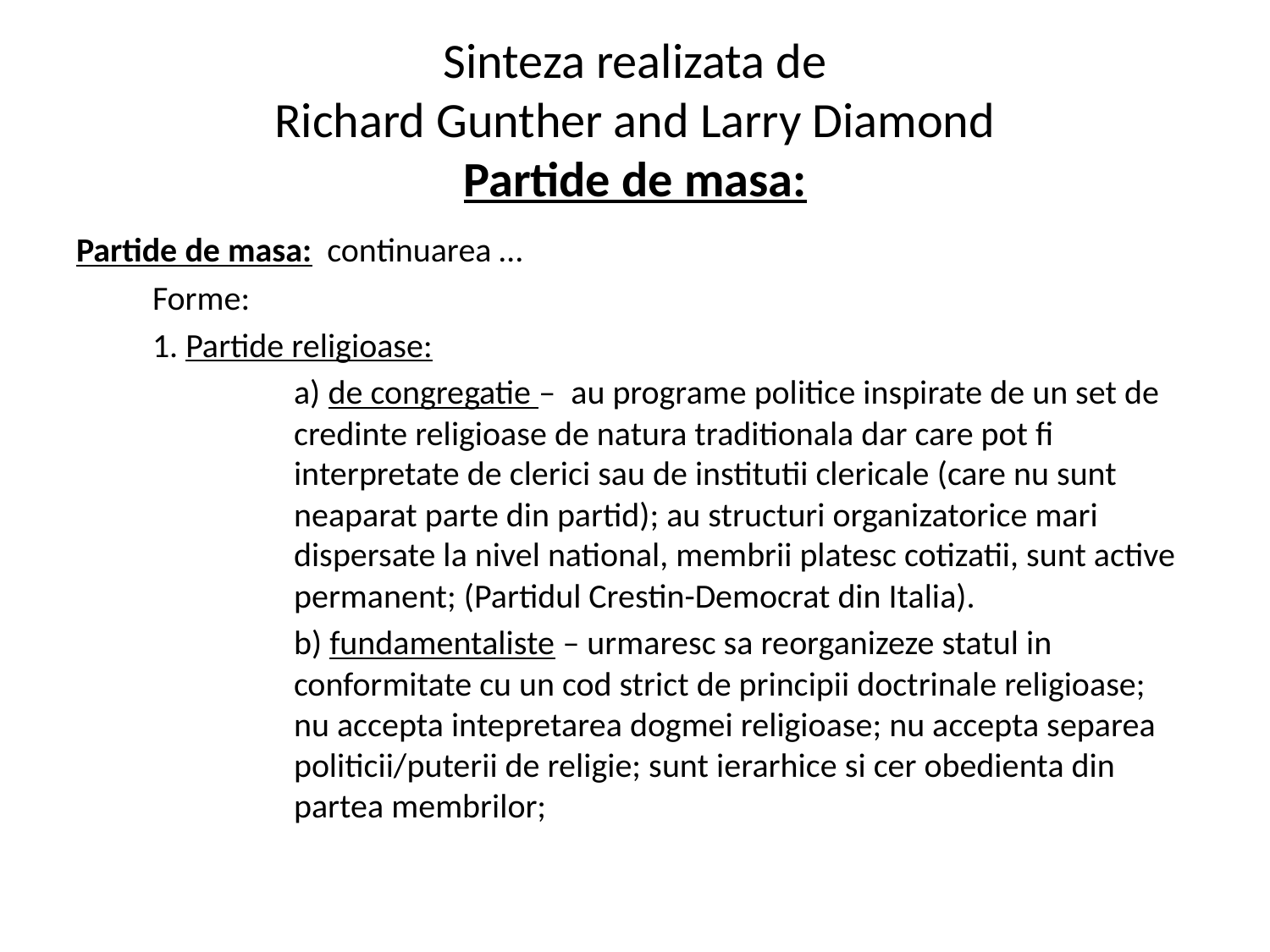

# Sinteza realizata de Richard Gunther and Larry Diamond Partide de masa:
Partide de masa:  continuarea …
	Forme:
	1. Partide religioase:
	a) de congregatie –  au programe politice inspirate de un set de credinte religioase de natura traditionala dar care pot fi interpretate de clerici sau de institutii clericale (care nu sunt neaparat parte din partid); au structuri organizatorice mari dispersate la nivel national, membrii platesc cotizatii, sunt active permanent; (Partidul Crestin-Democrat din Italia).
	b) fundamentaliste – urmaresc sa reorganizeze statul in conformitate cu un cod strict de principii doctrinale religioase;  nu accepta intepretarea dogmei religioase; nu accepta separea politicii/puterii de religie; sunt ierarhice si cer obedienta din partea membrilor;